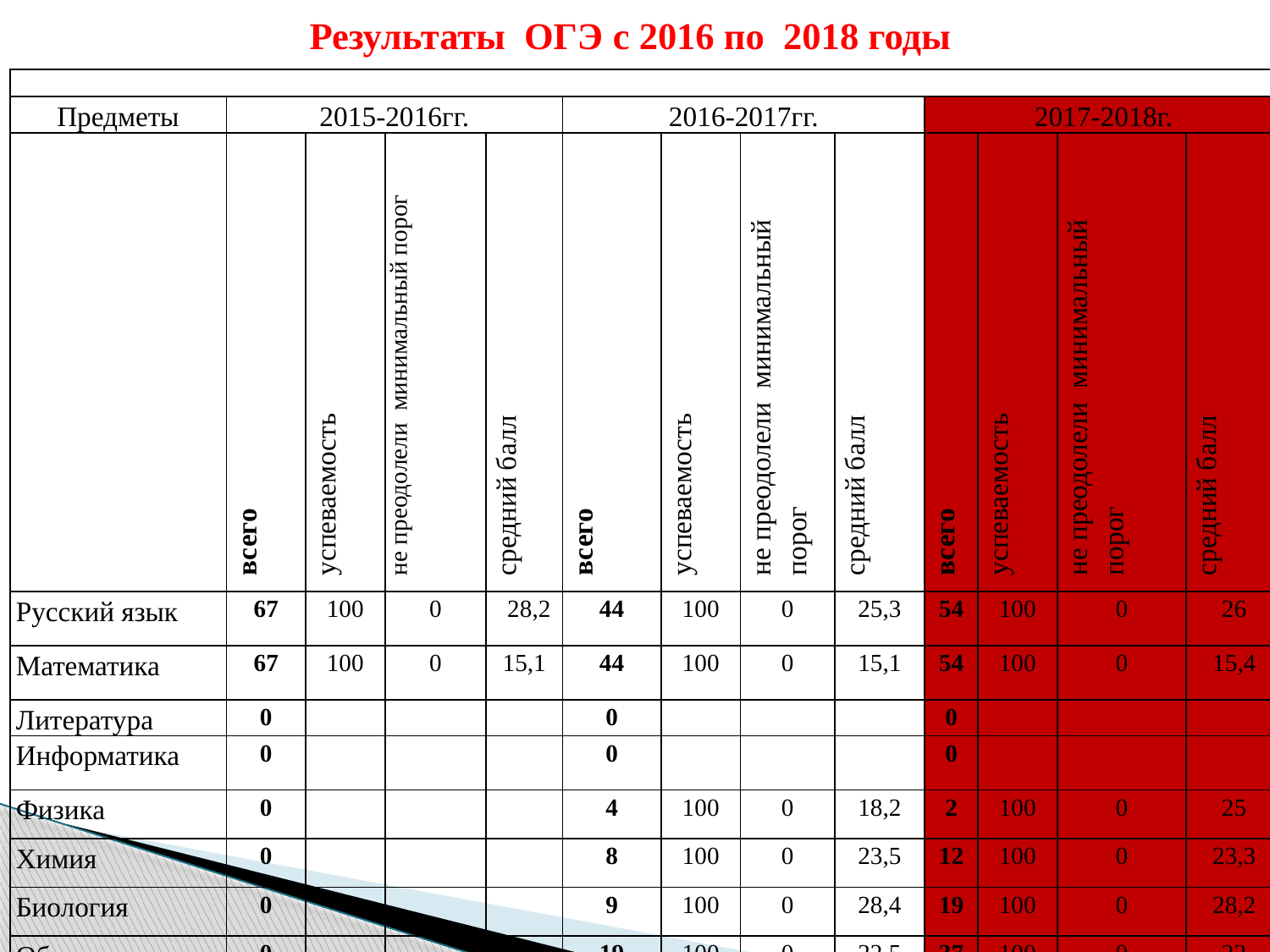

# Результаты  ОГЭ c 2016 по  2018 годы
|  |  |  |  |  |  |  |  |  |  |  |  |  |
| --- | --- | --- | --- | --- | --- | --- | --- | --- | --- | --- | --- | --- |
| Предметы | 2015-2016гг. |  |  |  | 2016-2017гг. |  |  |  | 2017-2018г. |  |  |  |
|  | всего | успеваемость | не преодолели минимальный порог | средний балл | всего | успеваемость | не преодолели минимальный порог | средний балл | всего | успеваемость | не преодолели минимальный порог | средний балл |
| Русский язык | 67 | 100 | 0 | 28,2 | 44 | 100 | 0 | 25,3 | 54 | 100 | 0 | 26 |
| Математика | 67 | 100 | 0 | 15,1 | 44 | 100 | 0 | 15,1 | 54 | 100 | 0 | 15,4 |
| Литература | 0 |  |  |  | 0 |  |  |  | 0 |  |  |  |
| Информатика | 0 |  |  |  | 0 |  |  |  | 0 |  |  |  |
| Физика | 0 |  |  |  | 4 | 100 | 0 | 18,2 | 2 | 100 | 0 | 25 |
| Химия | 0 |  |  |  | 8 | 100 | 0 | 23,5 | 12 | 100 | 0 | 23,3 |
| Биология | 0 |  |  |  | 9 | 100 | 0 | 28,4 | 19 | 100 | 0 | 28,2 |
| Обществознание | 0 |  |  |  | 19 | 100 | 0 | 22,5 | 37 | 100 | 0 | 22 |
| История | 0 |  |  |  | 9 | 100 | 0 | 24,2 | 8 | 100 | 0 | 27,7 |
| География | 0 |  |  |  | 21 | 100 | 0 | 19,1 | 30 | 100 | 0 | 18,7 |
| Английский язык | 0 |  |  |  | 0 |  |  |  | 0 |  |  |  |